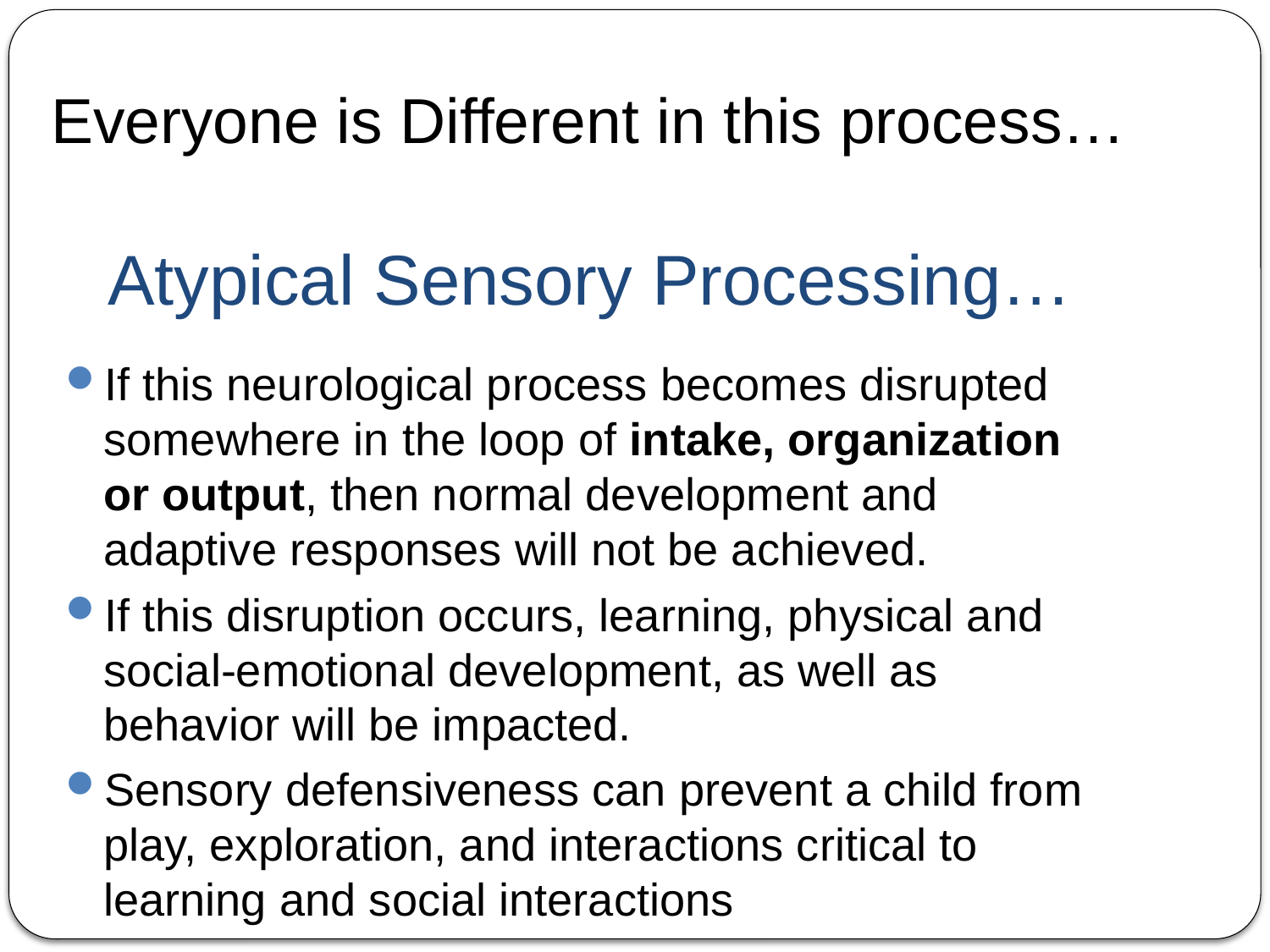

Everyone is Different in this process…
# Atypical Sensory Processing…
If this neurological process becomes disrupted somewhere in the loop of intake, organization or output, then normal development and adaptive responses will not be achieved.
If this disruption occurs, learning, physical and social-emotional development, as well as behavior will be impacted.
Sensory defensiveness can prevent a child from play, exploration, and interactions critical to learning and social interactions